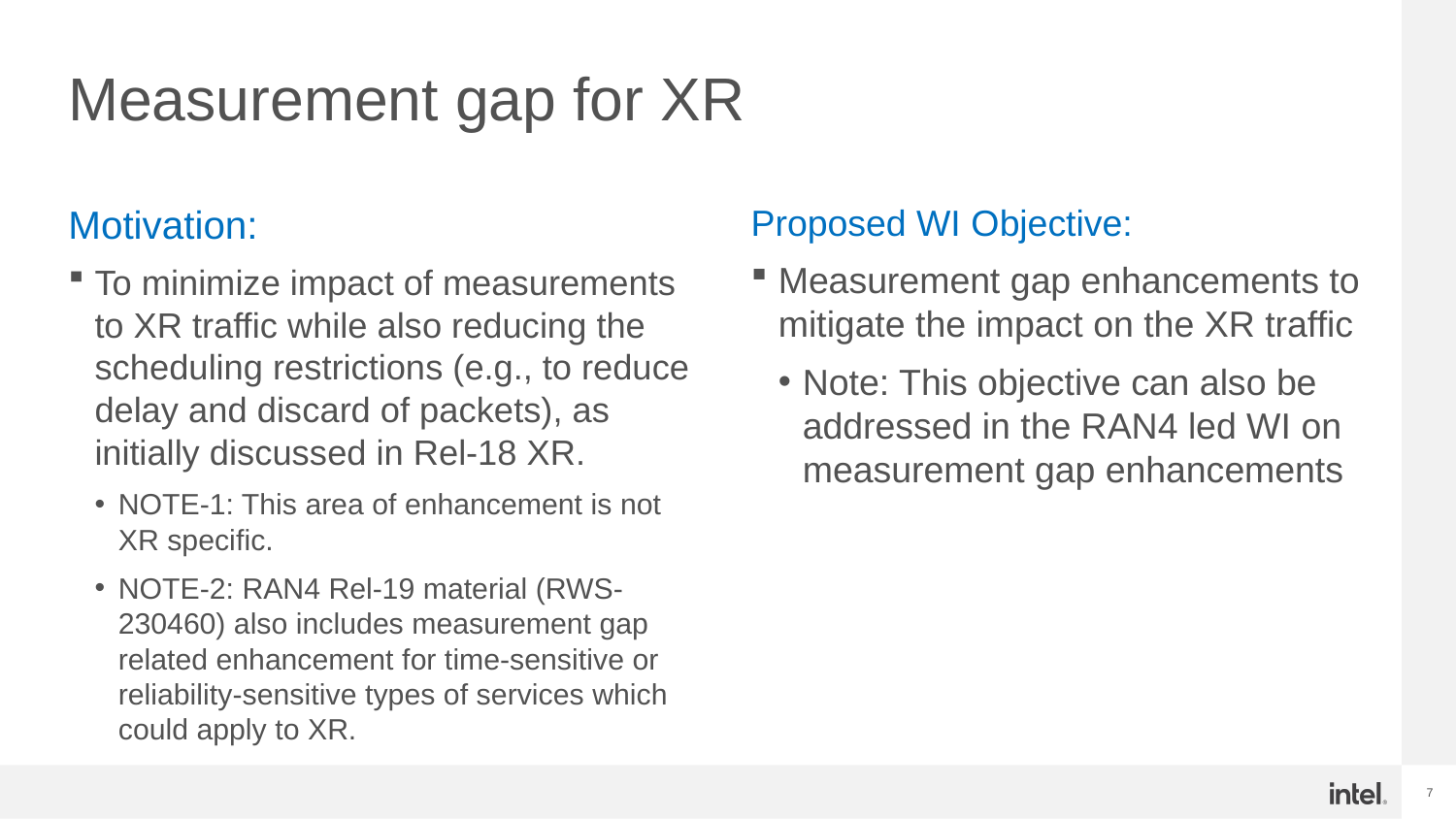

# Measurement gap for XR
Motivation:
To minimize impact of measurements to XR traffic while also reducing the scheduling restrictions (e.g., to reduce delay and discard of packets), as initially discussed in Rel-18 XR.
NOTE-1: This area of enhancement is not XR specific.
NOTE-2: RAN4 Rel-19 material (RWS-230460) also includes measurement gap related enhancement for time-sensitive or reliability-sensitive types of services which could apply to XR.
Proposed WI Objective:
Measurement gap enhancements to mitigate the impact on the XR traffic
Note: This objective can also be addressed in the RAN4 led WI on measurement gap enhancements